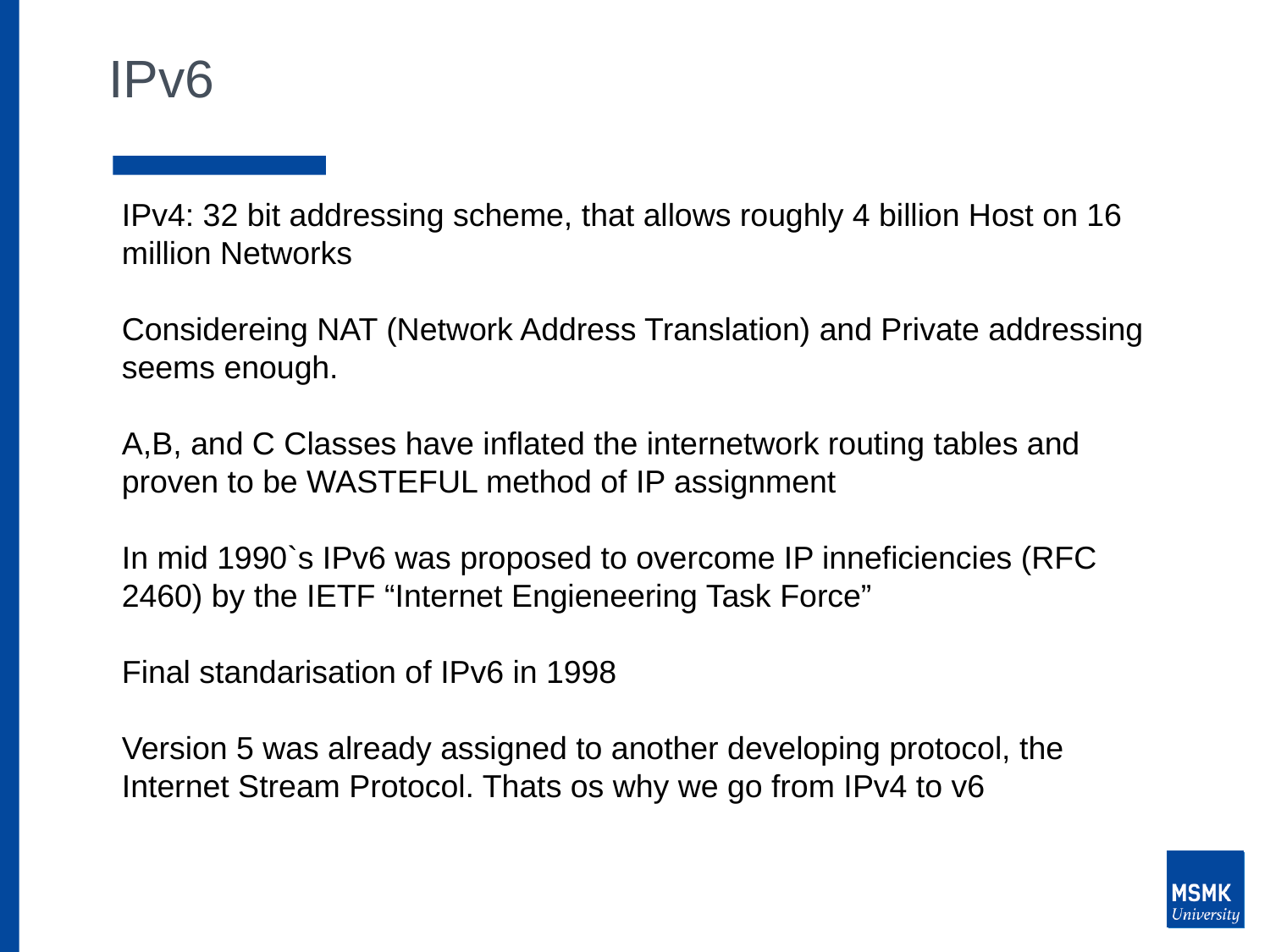

# IPv6
IPv4: 32 bit addressing scheme, that allows roughly 4 billion Host on 16 million Networks

Considereing NAT (Network Address Translation) and Private addressing seems enough.

A,B, and C Classes have inflated the internetwork routing tables and proven to be WASTEFUL method of IP assignment

In mid 1990`s IPv6 was proposed to overcome IP inneficiencies (RFC 2460) by the IETF “Internet Engieneering Task Force”

Final standarisation of IPv6 in 1998

Version 5 was already assigned to another developing protocol, the Internet Stream Protocol. Thats os why we go from IPv4 to v6